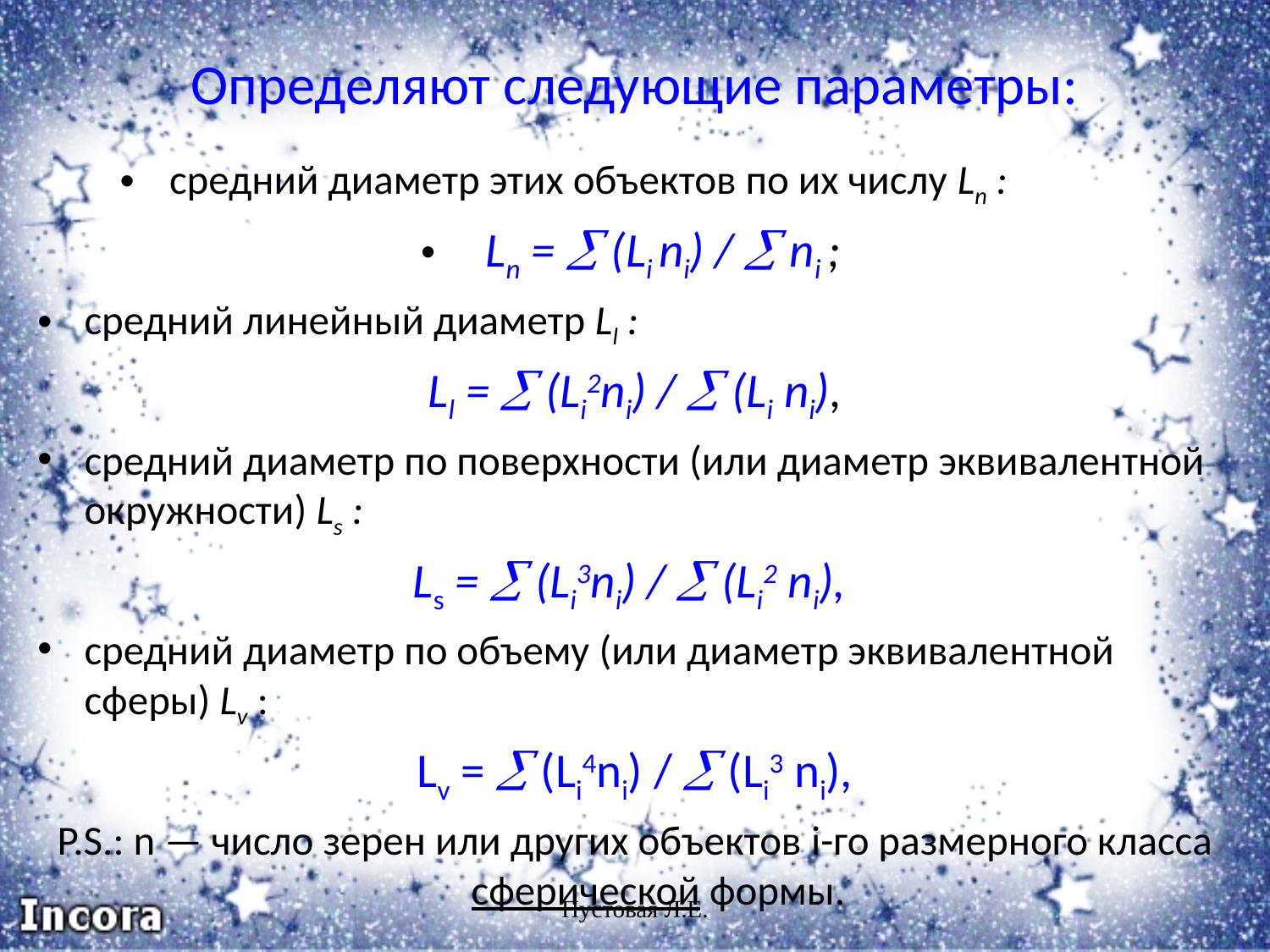

# Определяют следующие параметры:
средний диаметр этих объектов по их числу Ln :
 Ln = ∑ (Li ni) / ∑ ni ;
средний линейный диаметр Ll :
Ll = ∑ (Li2ni) / ∑ (Li ni),
средний диаметр по поверхности (или диаметр эквивалентной окружности) Ls :
Ls = ∑ (Li3ni) / ∑ (Li2 ni),
средний диаметр по объему (или диаметр эквивалентной сферы) Lv :
Lv = ∑ (Li4ni) / ∑ (Li3 ni),
P.S.: n — число зерен или других объектов i-го размерного класса сферической формы.
Пустовая Л.Е.
9